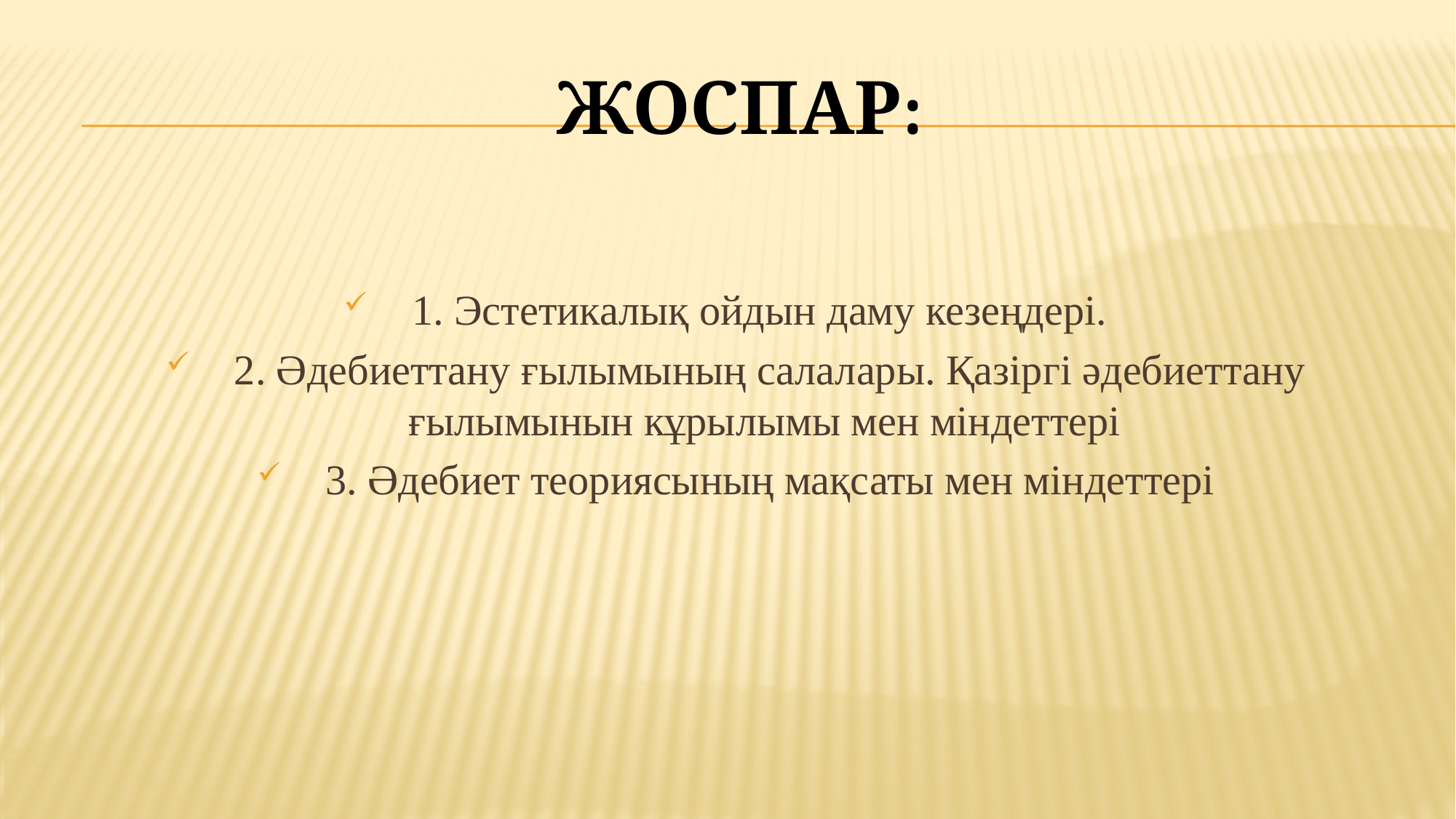

# Жоспар:
1. Эстетикалық ойдын даму кезеңдері.
2. Әдебиеттану ғылымының салалары. Қазіргі әдебиеттану ғылымынын кұрылымы мен міндеттері
3. Әдебиет теориясының мақсаты мен міндеттері